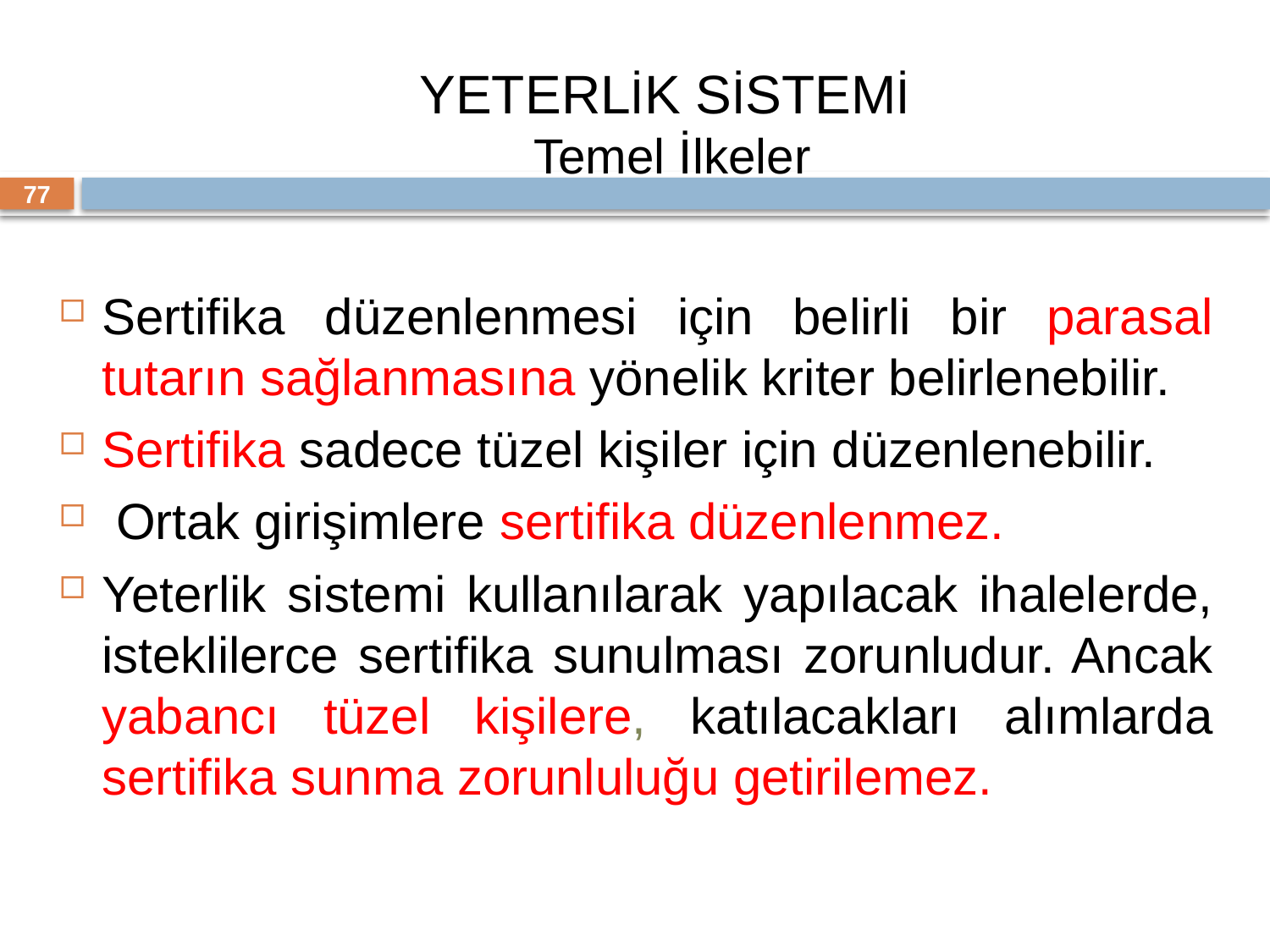

YETERLİK SİSTEMİ
Temel İlkeler
77
Sertifika düzenlenmesi için belirli bir parasal tutarın sağlanmasına yönelik kriter belirlenebilir.
Sertifika sadece tüzel kişiler için düzenlenebilir.
 Ortak girişimlere sertifika düzenlenmez.
Yeterlik sistemi kullanılarak yapılacak ihalelerde, isteklilerce sertifika sunulması zorunludur. Ancak yabancı tüzel kişilere, katılacakları alımlarda sertifika sunma zorunluluğu getirilemez.